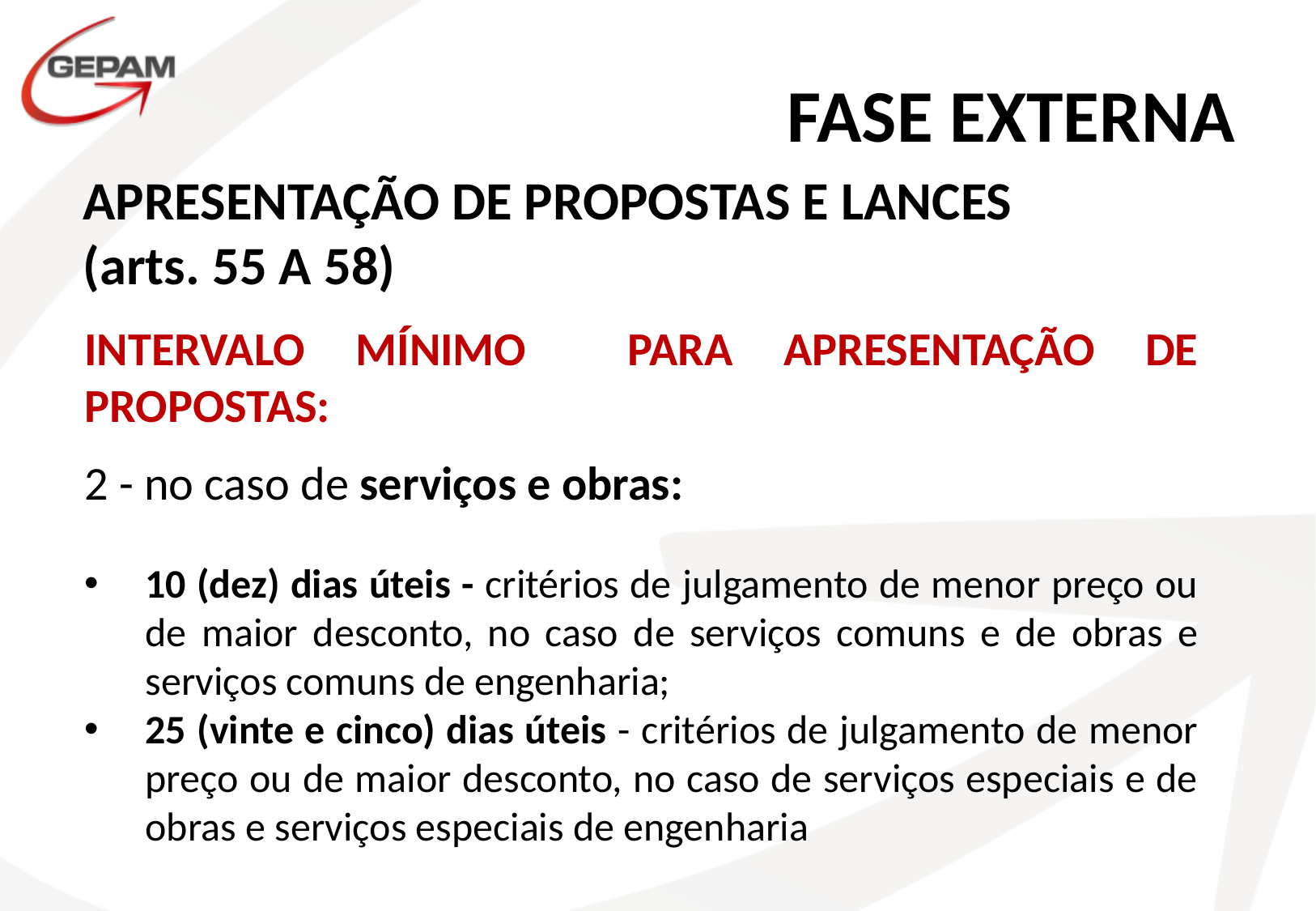

# FASE EXTERNA
APRESENTAÇÃO DE PROPOSTAS E LANCES (arts. 55 A 58)

INTERVALO MÍNIMO  PARA APRESENTAÇÃO DE PROPOSTAS:

2 - no caso de serviços e obras:

10 (dez) dias úteis - critérios de julgamento de menor preço ou de maior desconto, no caso de serviços comuns e de obras e serviços comuns de engenharia;
25 (vinte e cinco) dias úteis - critérios de julgamento de menor preço ou de maior desconto, no caso de serviços especiais e de obras e serviços especiais de engenharia